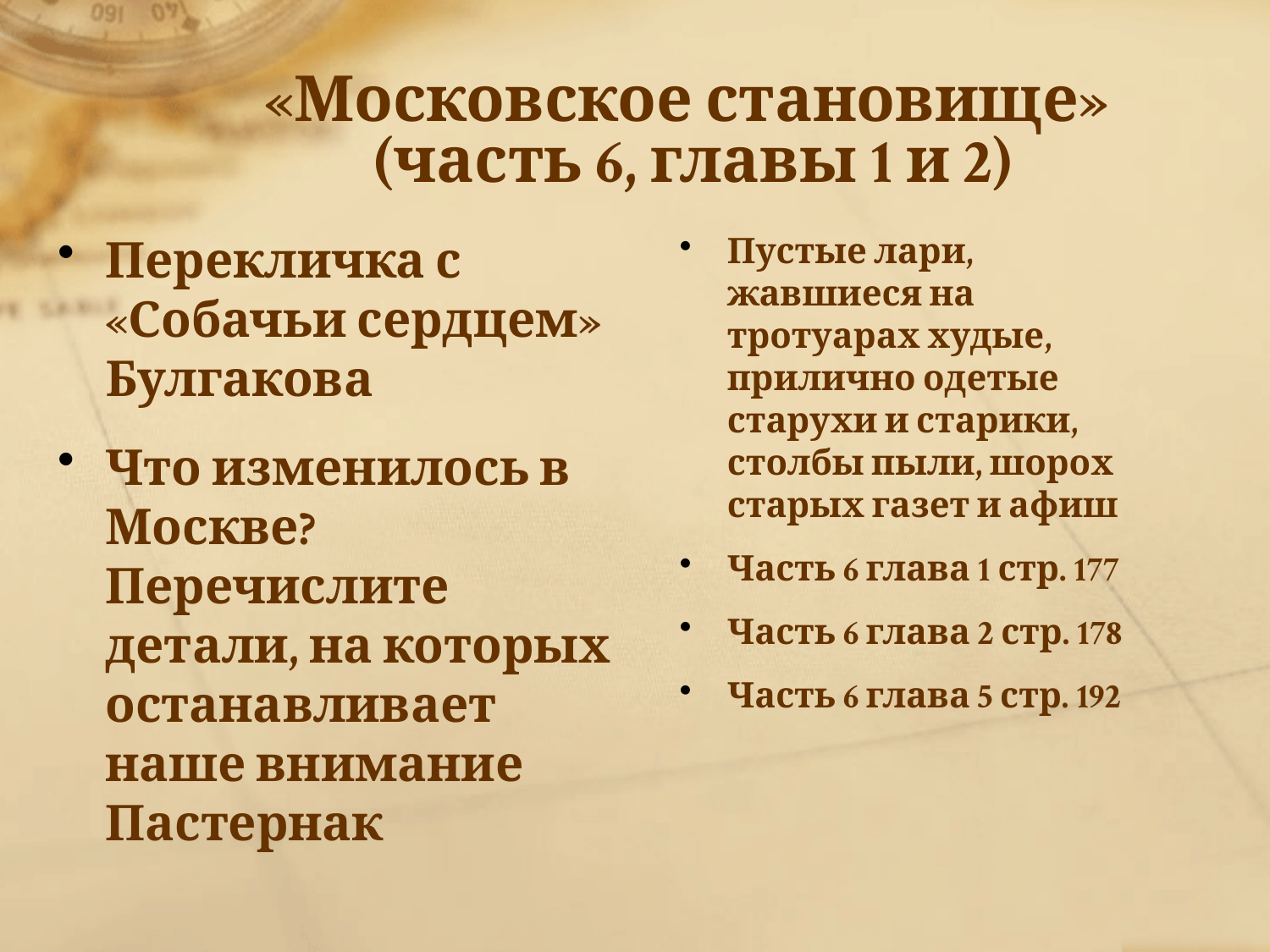

# «Московское становище» (часть 6, главы 1 и 2)
Перекличка с «Собачьи сердцем» Булгакова
Что изменилось в Москве? Перечислите детали, на которых останавливает наше внимание Пастернак
Пустые лари, жавшиеся на тротуарах худые, прилично одетые старухи и старики, столбы пыли, шорох старых газет и афиш
Часть 6 глава 1 стр. 177
Часть 6 глава 2 стр. 178
Часть 6 глава 5 стр. 192